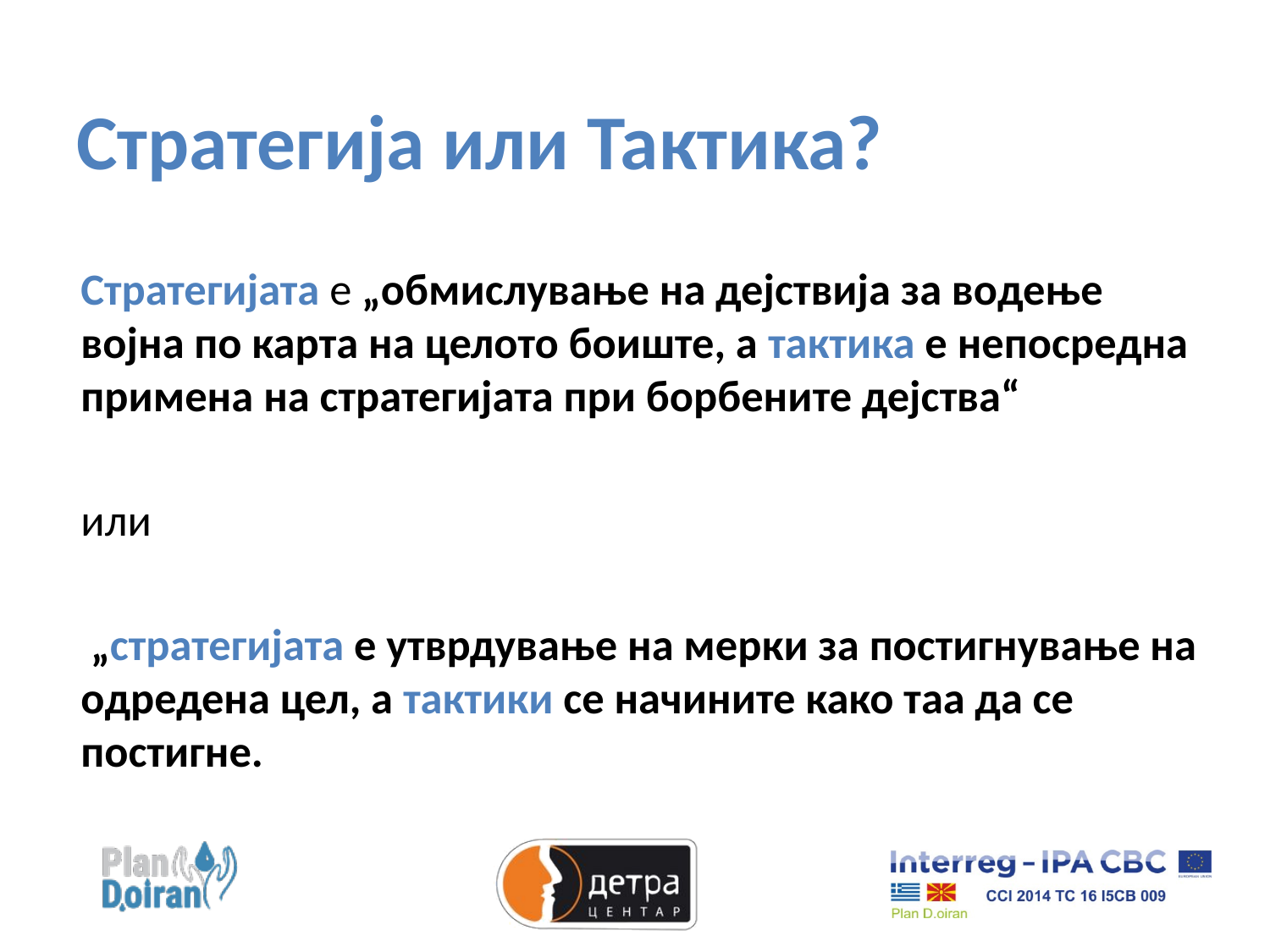

# Стратегија или Тактика?
Стратегијата е „обмислување на дејствија за водење војна по карта на целото боиште, а тактика е непосредна примена на стратегијата при борбените дејства“

или

 „стратегијата е утврдување на мерки за постигнување на одредена цел, а тактики се начините како таа да се постигне.